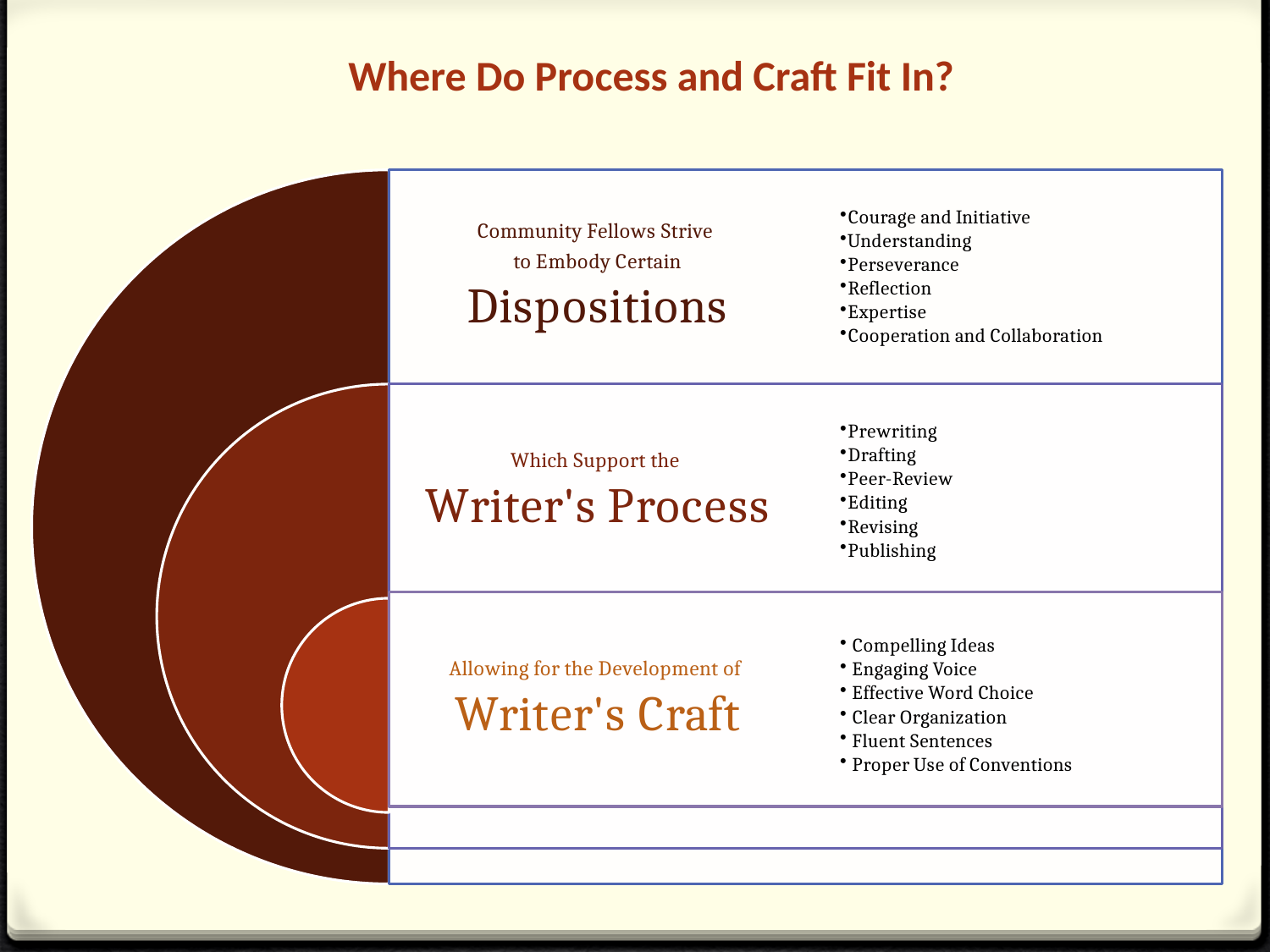

Where Do Process and Craft Fit In?
Community Fellows Strive
to Embody Certain
Dispositions
Which Support the
Writer's Process
Allowing for the Development of
Writer's Craft
Courage and Initiative
Understanding
Perseverance
Reflection
Expertise
Cooperation and Collaboration
Prewriting
Drafting
Peer-Review
Editing
Revising
Publishing
 Compelling Ideas
 Engaging Voice
 Effective Word Choice
 Clear Organization
 Fluent Sentences
 Proper Use of Conventions